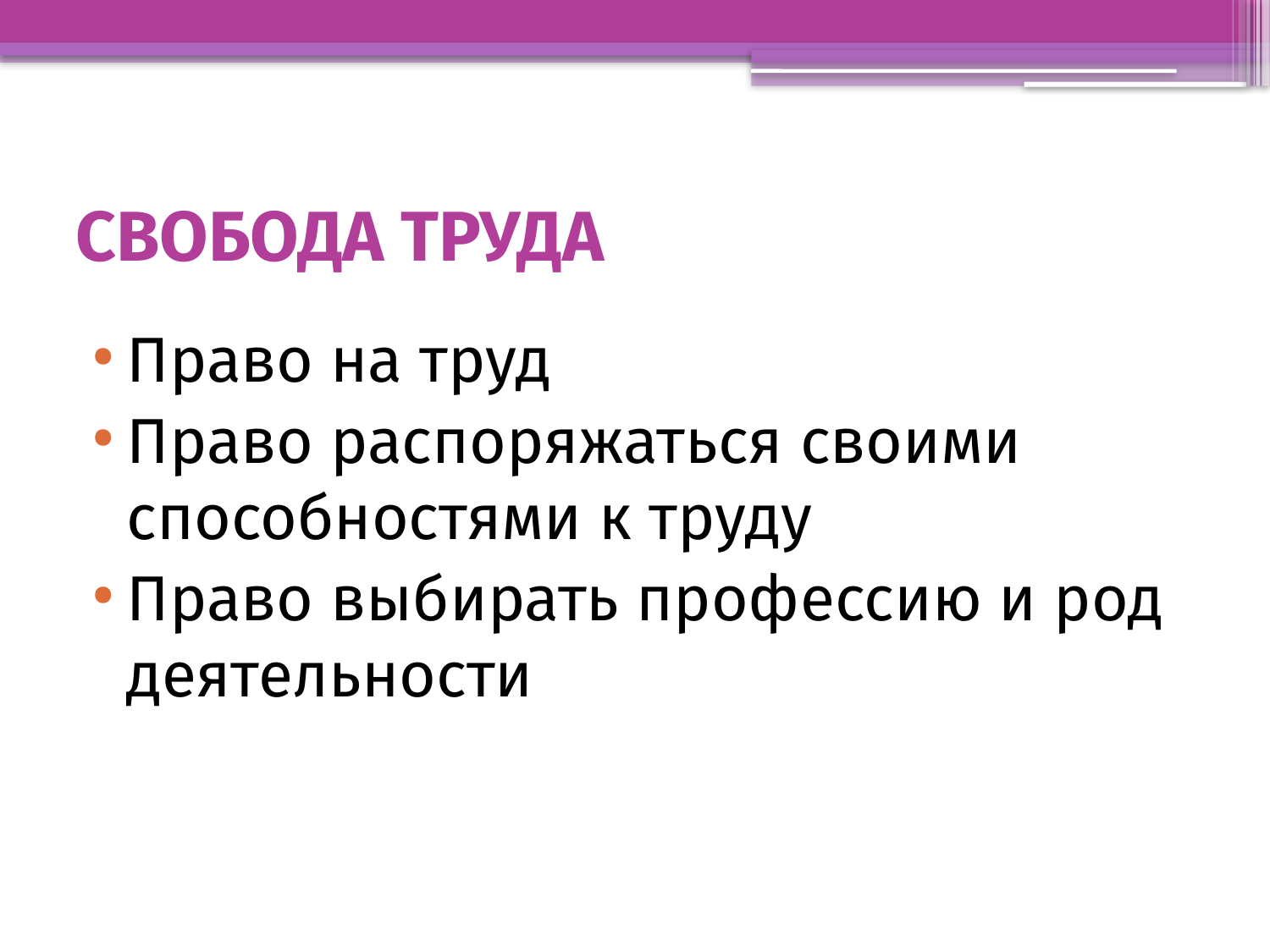

# СВОБОДА ТРУДА
Право на труд
Право распоряжаться своими способностями к труду
Право выбирать профессию и род деятельности